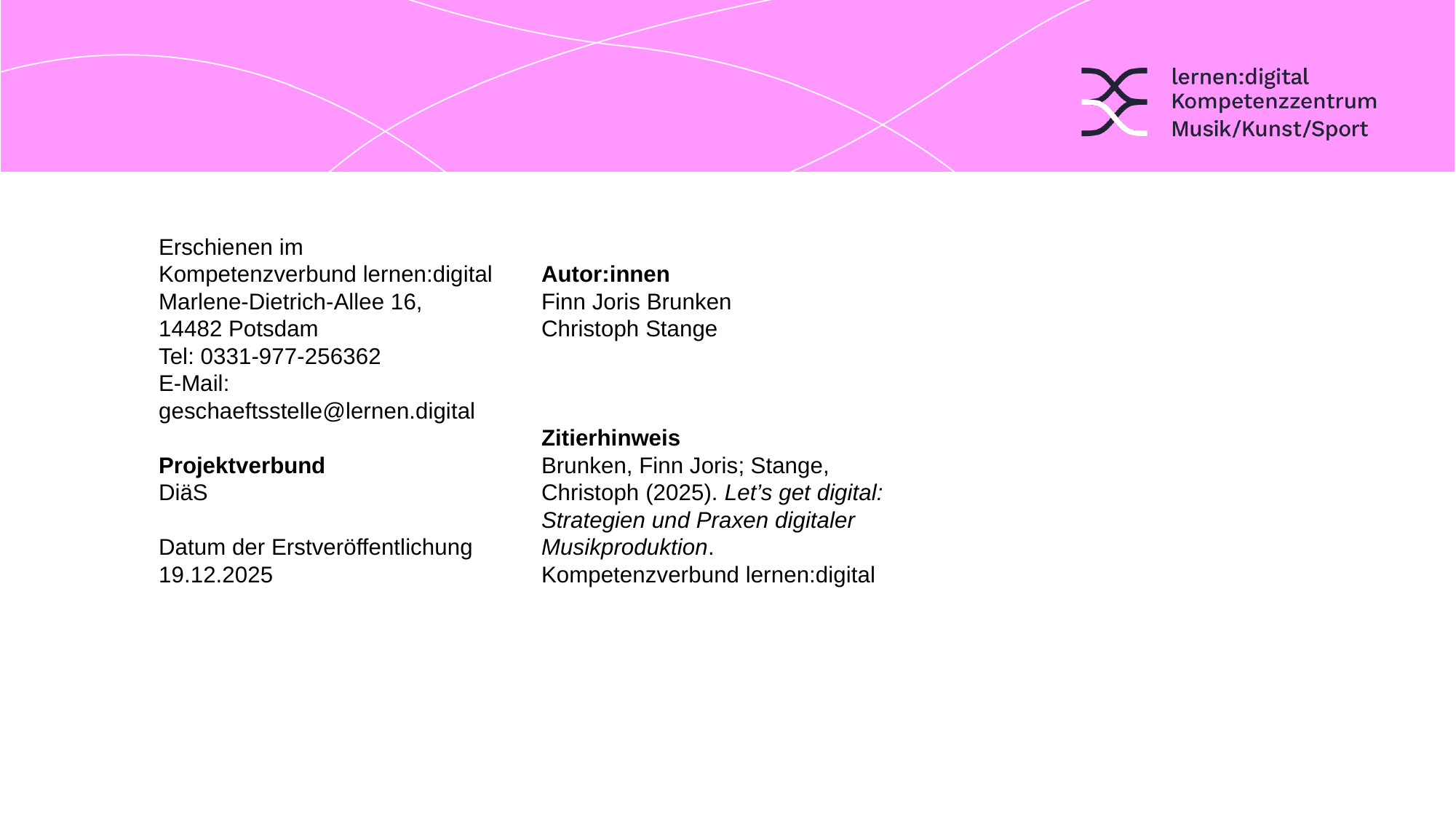

Erschienen im
Kompetenzverbund lernen:digital
Marlene-Dietrich-Allee 16,
14482 Potsdam
Tel: 0331-977-256362
E-Mail: geschaeftsstelle@lernen.digital

Projektverbund
DiäS
Datum der Erstveröffentlichung
19.12.2025

Autor:innen
Finn Joris Brunken
Christoph Stange
Zitierhinweis
Brunken, Finn Joris; Stange, Christoph (2025). Let’s get digital: Strategien und Praxen digitaler Musikproduktion. Kompetenzverbund lernen:digital